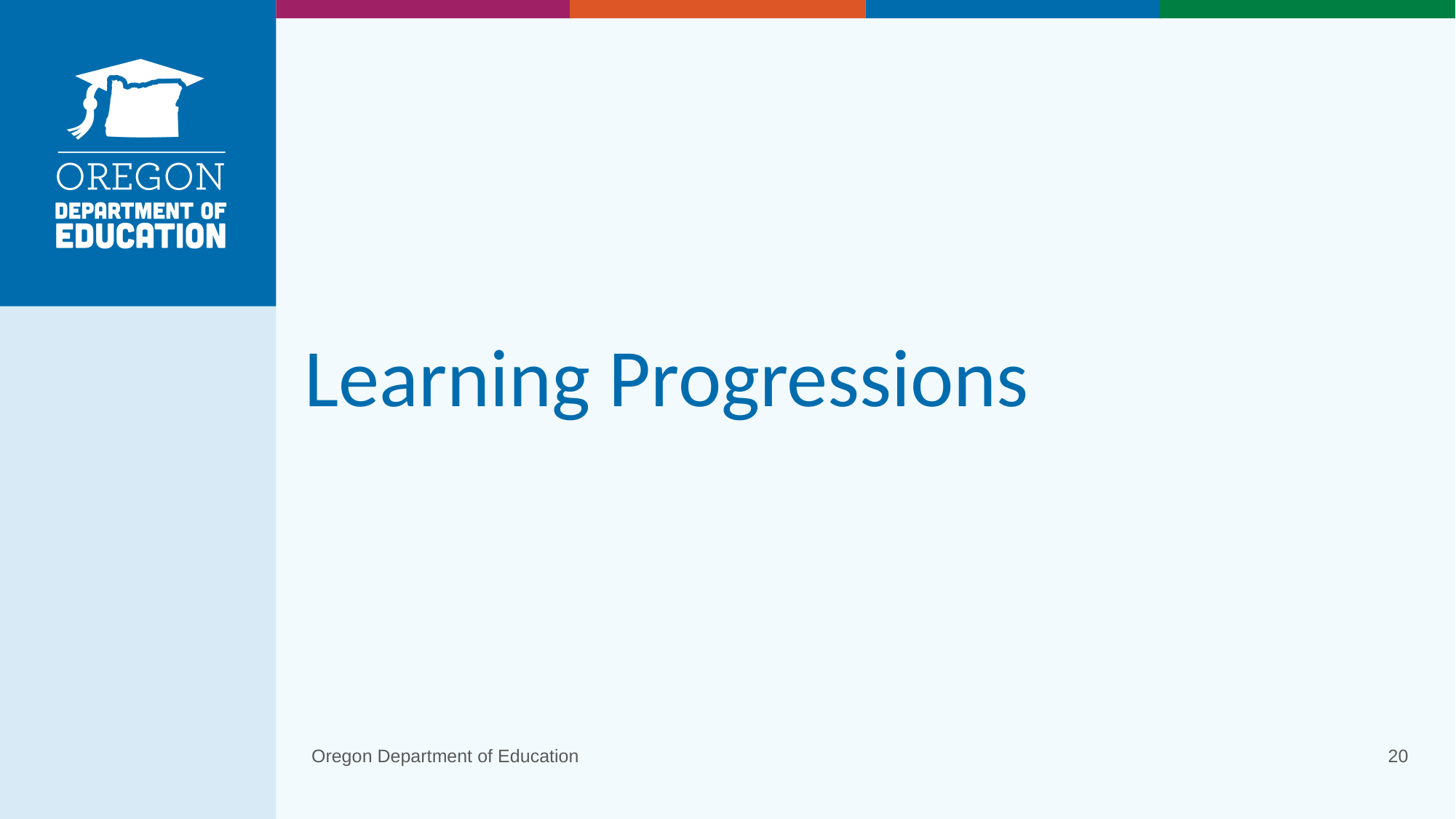

# Learning Progressions
Oregon Department of Education
20